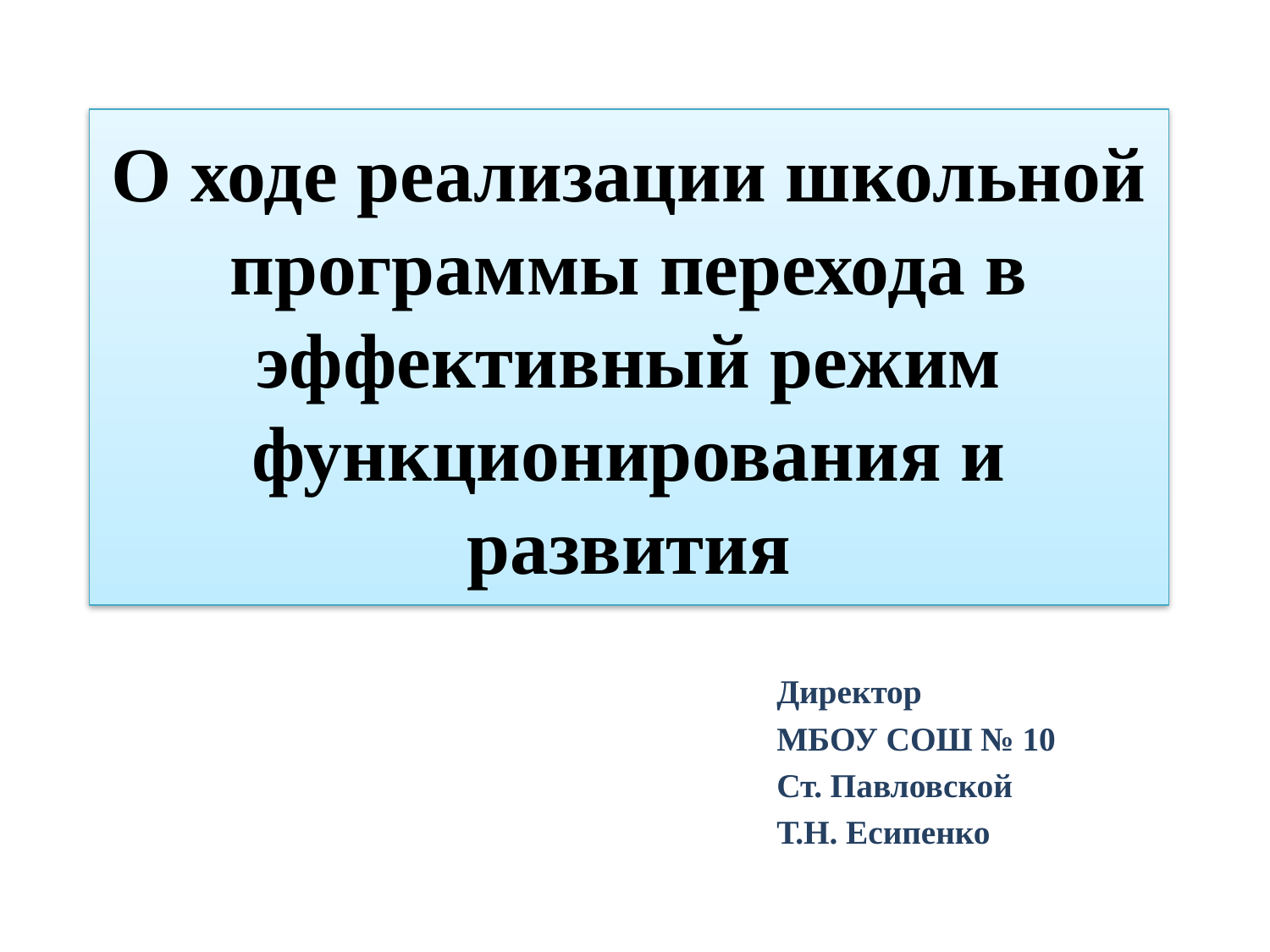

# О ходе реализации школьной программы перехода в эффективный режим функционирования и развития
Директор
МБОУ СОШ № 10
Ст. Павловской
Т.Н. Есипенко